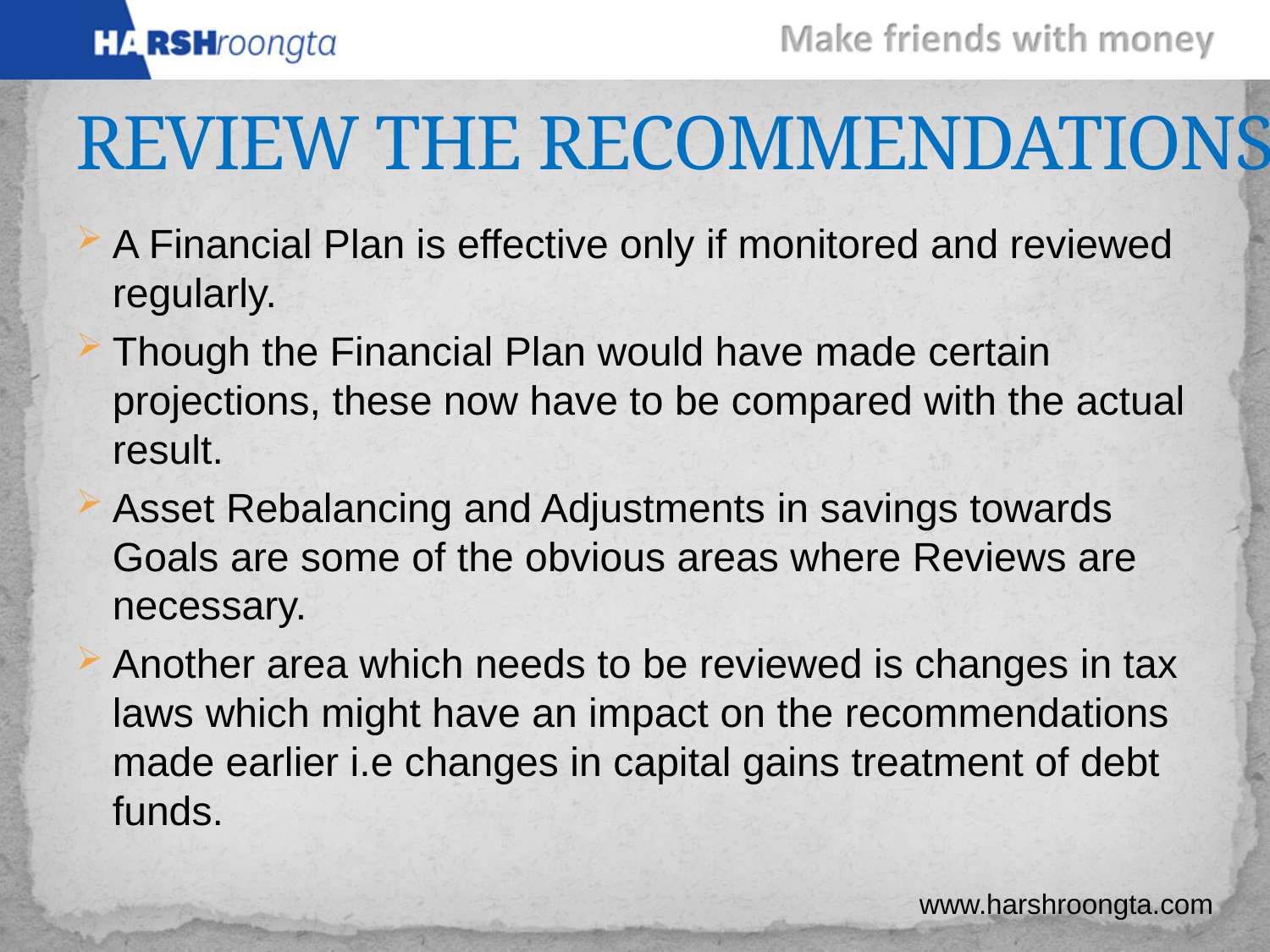

# REVIEW THE RECOMMENDATIONS
A Financial Plan is effective only if monitored and reviewed regularly.
Though the Financial Plan would have made certain projections, these now have to be compared with the actual result.
Asset Rebalancing and Adjustments in savings towards Goals are some of the obvious areas where Reviews are necessary.
Another area which needs to be reviewed is changes in tax laws which might have an impact on the recommendations made earlier i.e changes in capital gains treatment of debt funds.